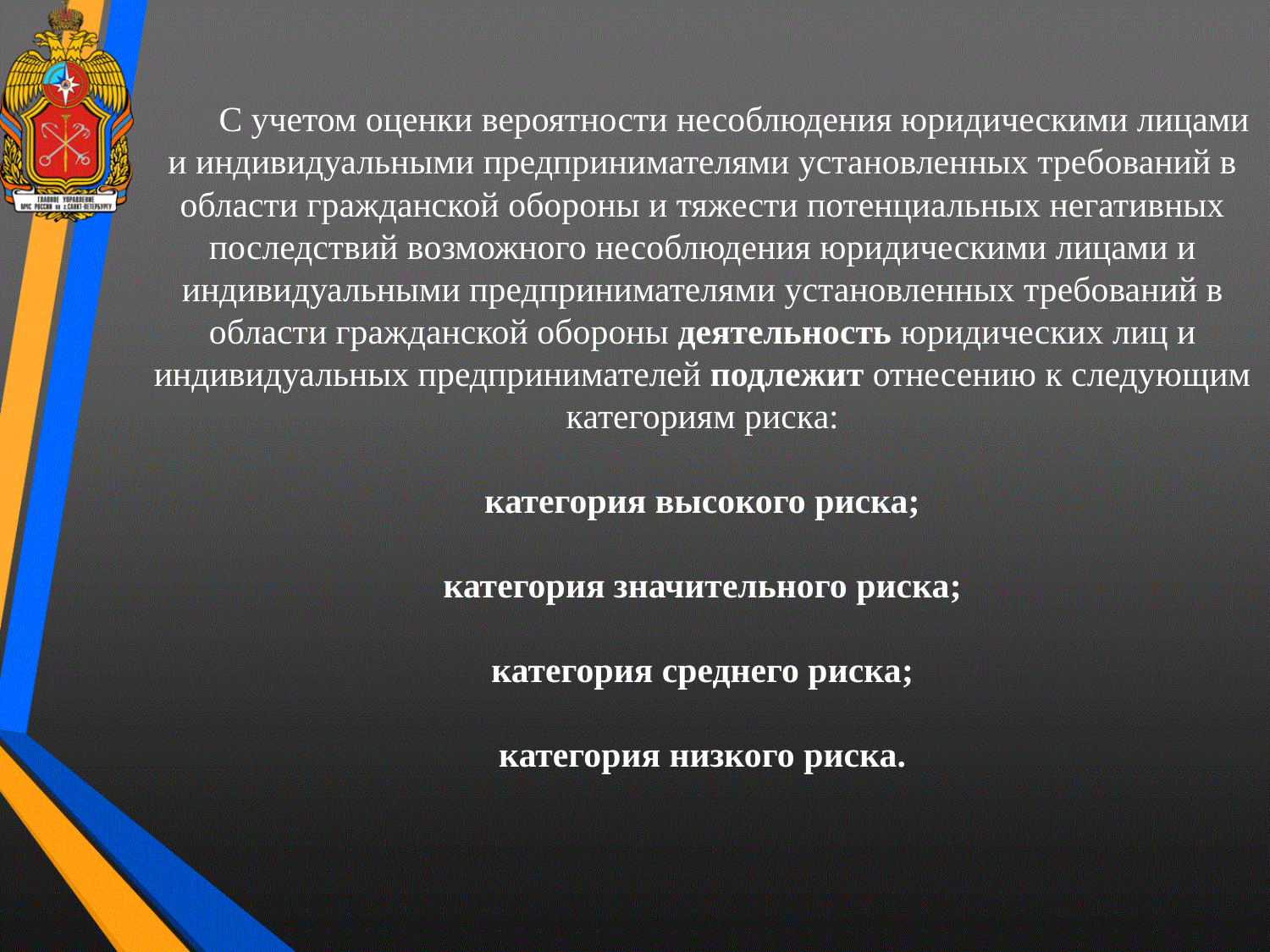

# С учетом оценки вероятности несоблюдения юридическими лицами и индивидуальными предпринимателями установленных требований в области гражданской обороны и тяжести потенциальных негативных последствий возможного несоблюдения юридическими лицами и индивидуальными предпринимателями установленных требований в области гражданской обороны деятельность юридических лиц и индивидуальных предпринимателей подлежит отнесению к следующим категориям риска: категория высокого риска; категория значительного риска; категория среднего риска; категория низкого риска.